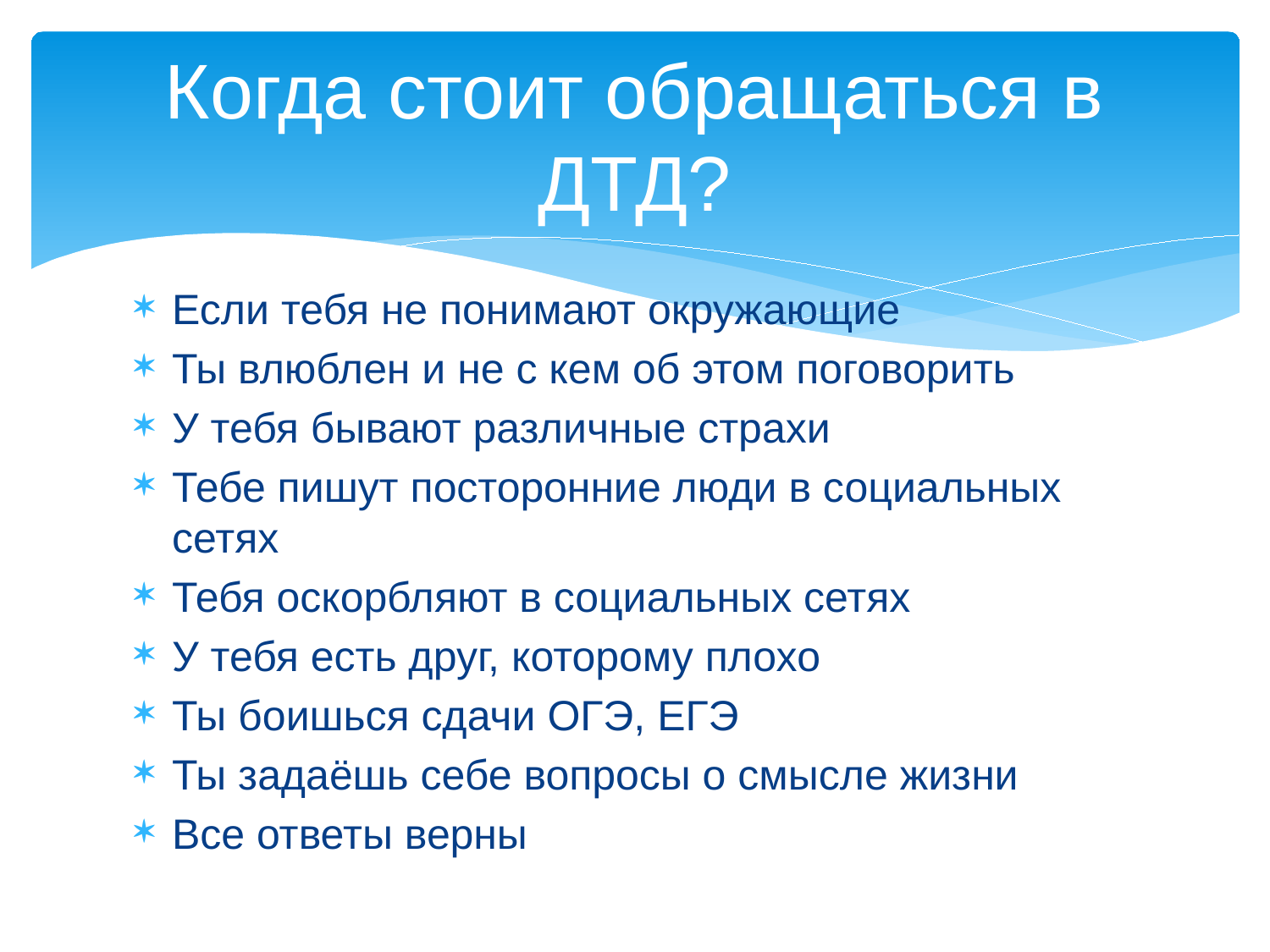

# Когда стоит обращаться в ДТД?
Если тебя не понимают окружающие
Ты влюблен и не с кем об этом поговорить
У тебя бывают различные страхи
Тебе пишут посторонние люди в социальных сетях
Тебя оскорбляют в социальных сетях
У тебя есть друг, которому плохо
Ты боишься сдачи ОГЭ, ЕГЭ
Ты задаёшь себе вопросы о смысле жизни
Все ответы верны